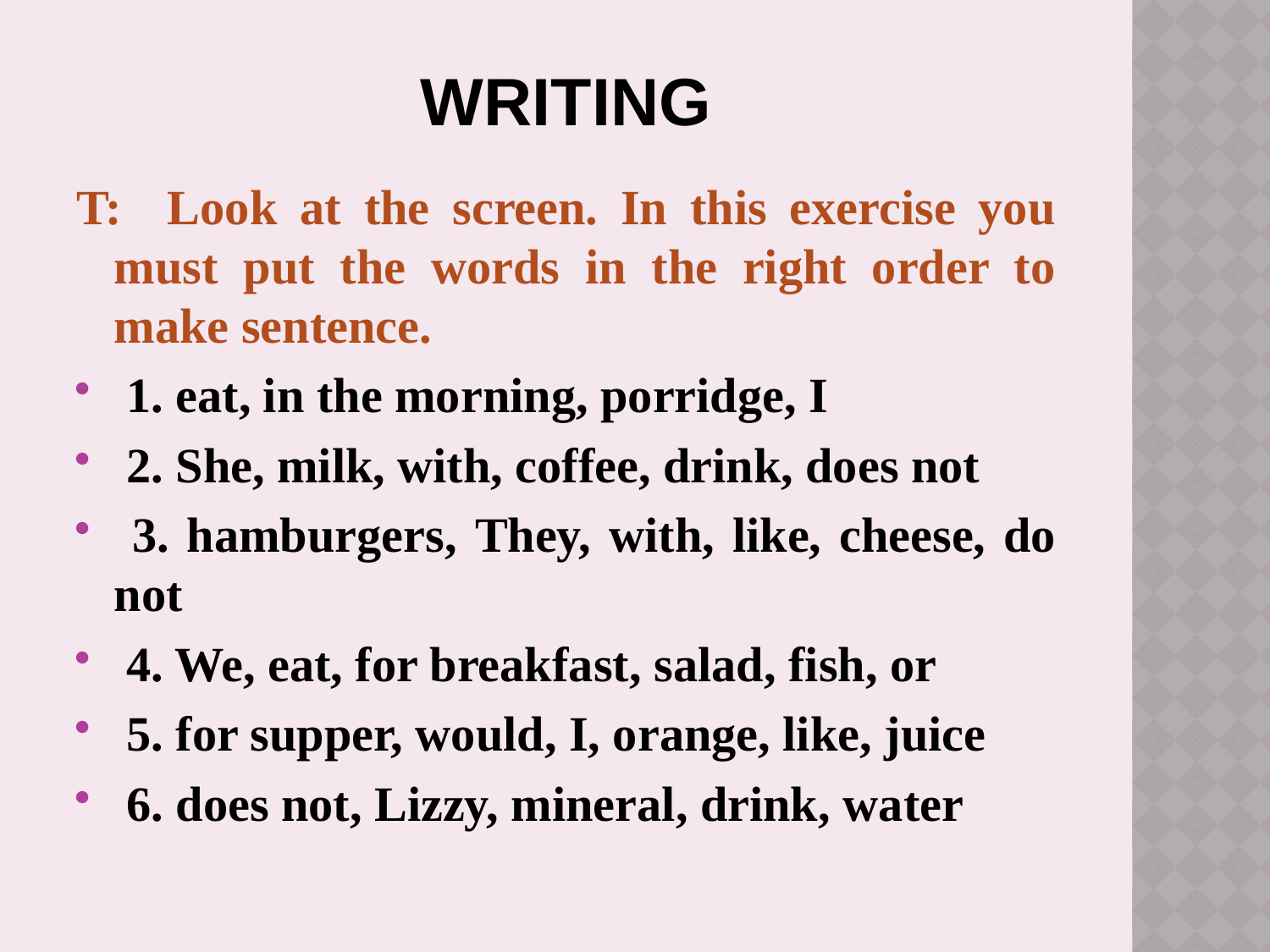

# Writing

T:  Look at the screen. In this exercise you must put the words in the right order to make sentence.
 1. eat, in the morning, porridge, I
 2. She, milk, with, coffee, drink, does not
 3. hamburgers, They, with, like, cheese, do not
 4. We, eat, for breakfast, salad, fish, or
 5. for supper, would, I, orange, like, juice
 6. does not, Lizzy, mineral, drink, water